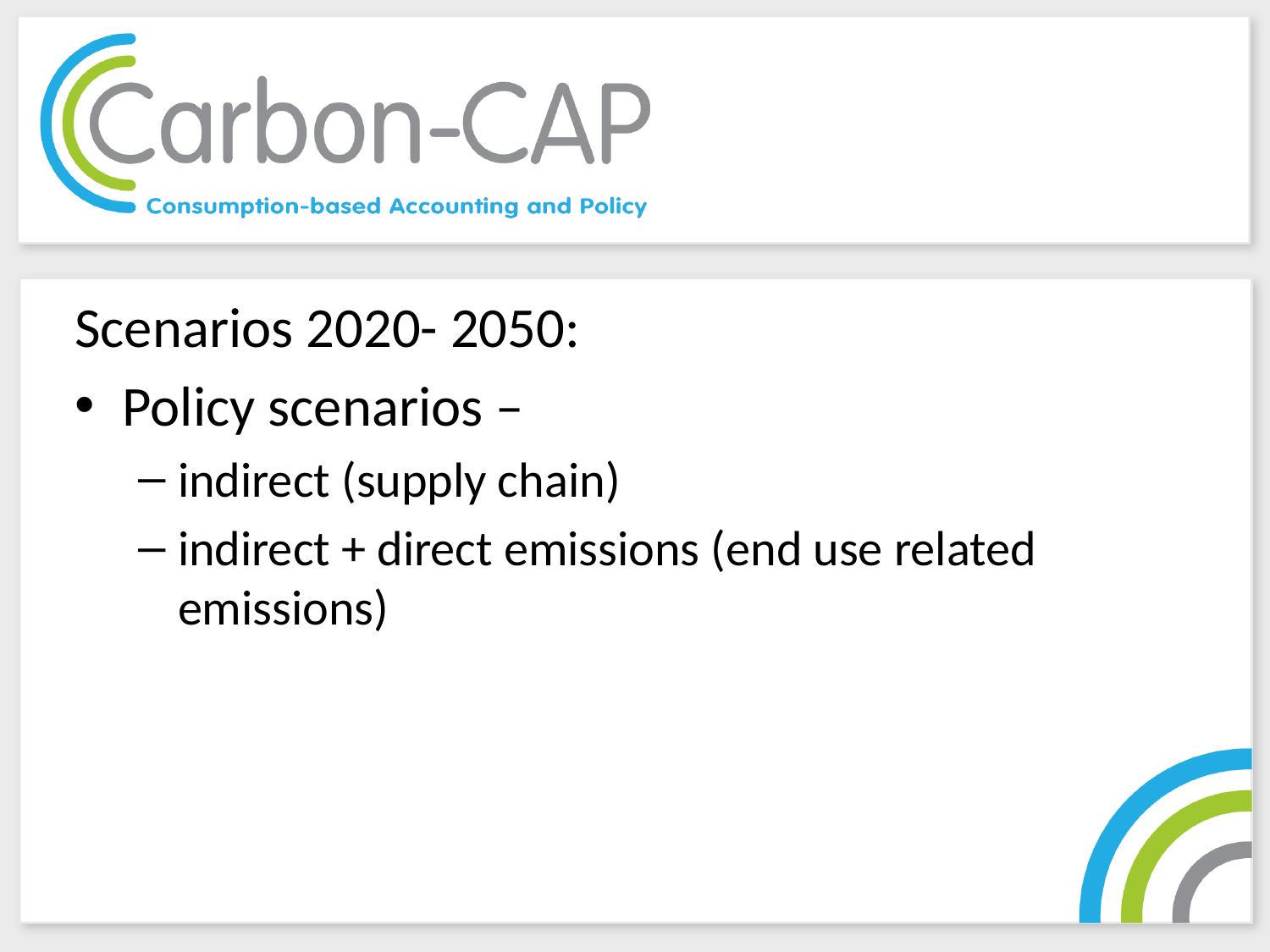

Scenarios 2020- 2050:
Policy scenarios –
indirect (supply chain)
indirect + direct emissions (end use related emissions)